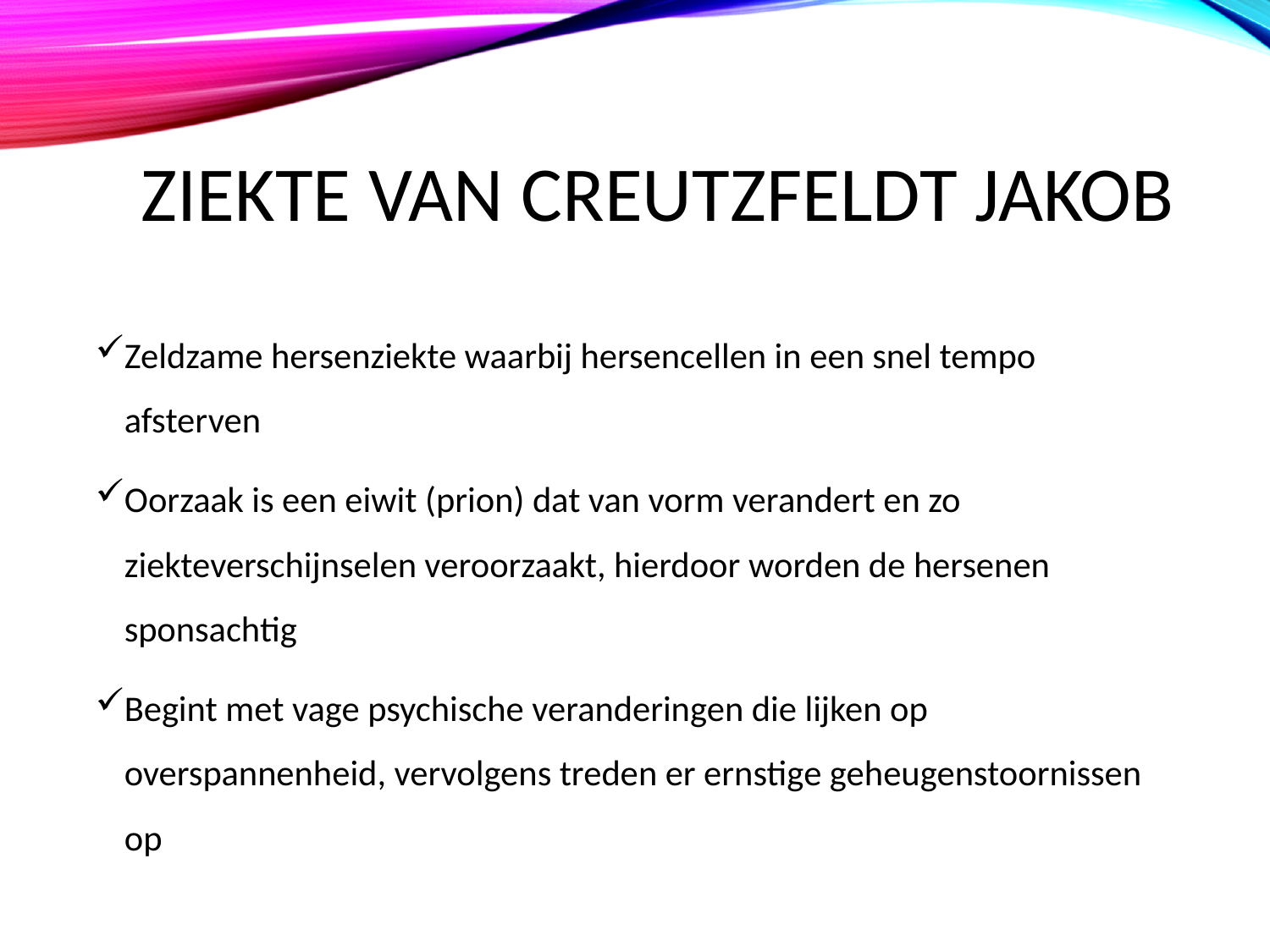

# Ziekte van Creutzfeldt Jakob
Zeldzame hersenziekte waarbij hersencellen in een snel tempo afsterven
Oorzaak is een eiwit (prion) dat van vorm verandert en zo ziekteverschijnselen veroorzaakt, hierdoor worden de hersenen sponsachtig
Begint met vage psychische veranderingen die lijken op overspannenheid, vervolgens treden er ernstige geheugenstoornissen op